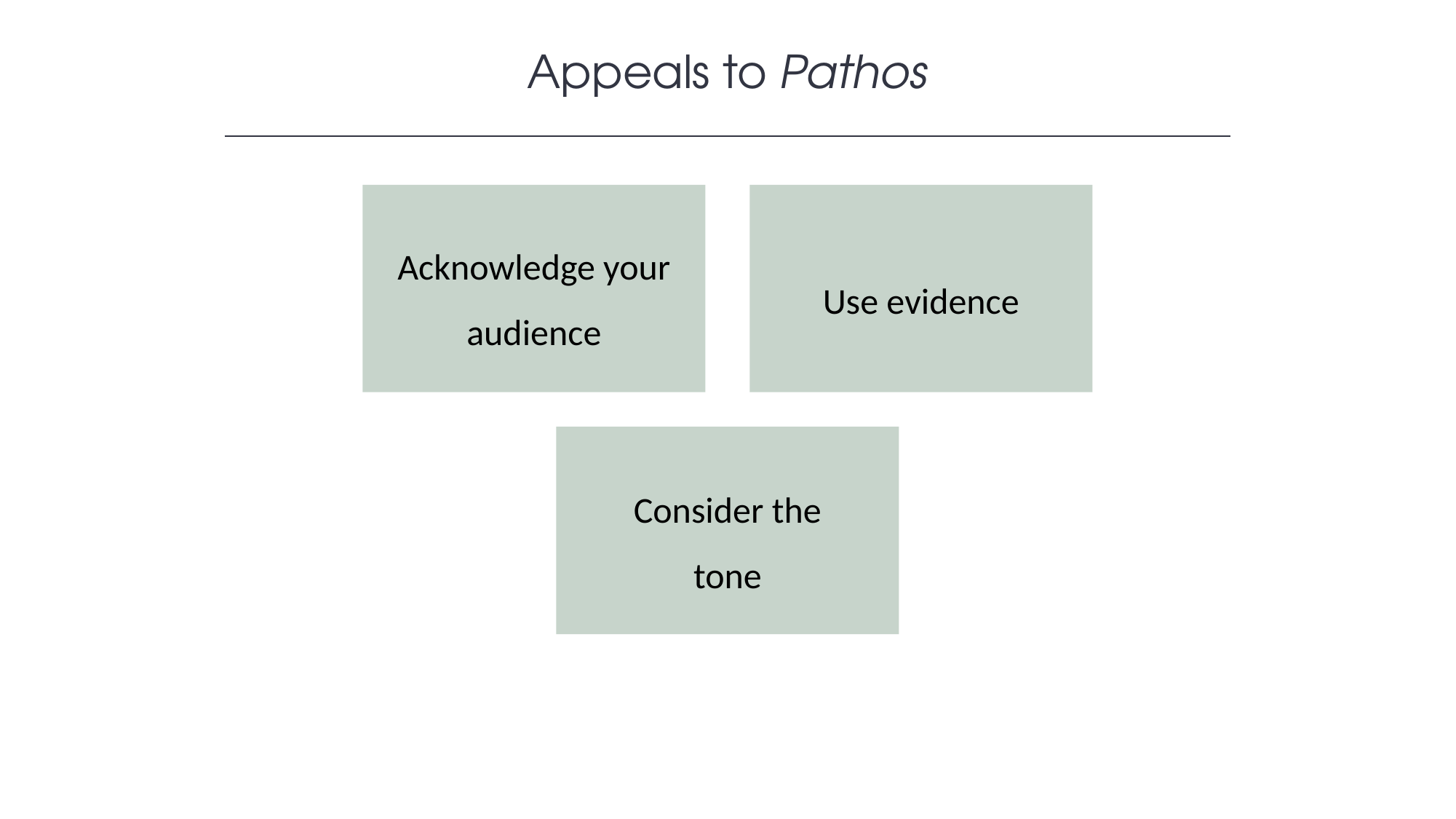

Appeals to Pathos
HAWKES LEARNING

Acknowledge your audience

Use evidence

Consider the tone